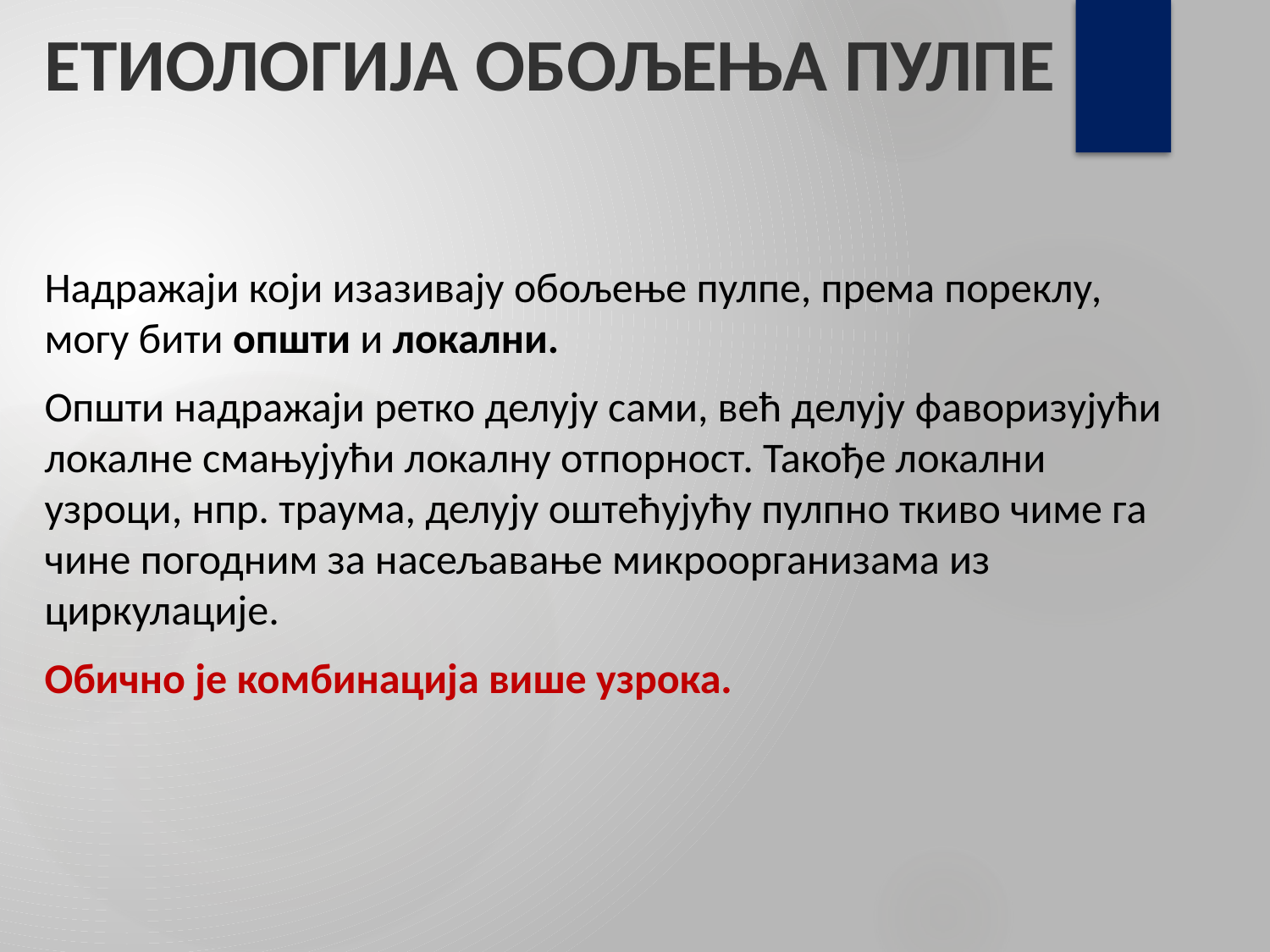

# ЕТИОЛОГИЈА ОБОЉЕЊА ПУЛПЕ
Надражаји који изазивају обољење пулпе, према пореклу, могу бити општи и локални.
Општи надражаји ретко делују сами, већ делују фаворизујући локалне смањујући локалну отпорност. Такође локални узроци, нпр. траума, делују оштећујућу пулпно ткиво чиме га чине погодним за насељавање микроорганизама из циркулације.
Обично је комбинација више узрока.